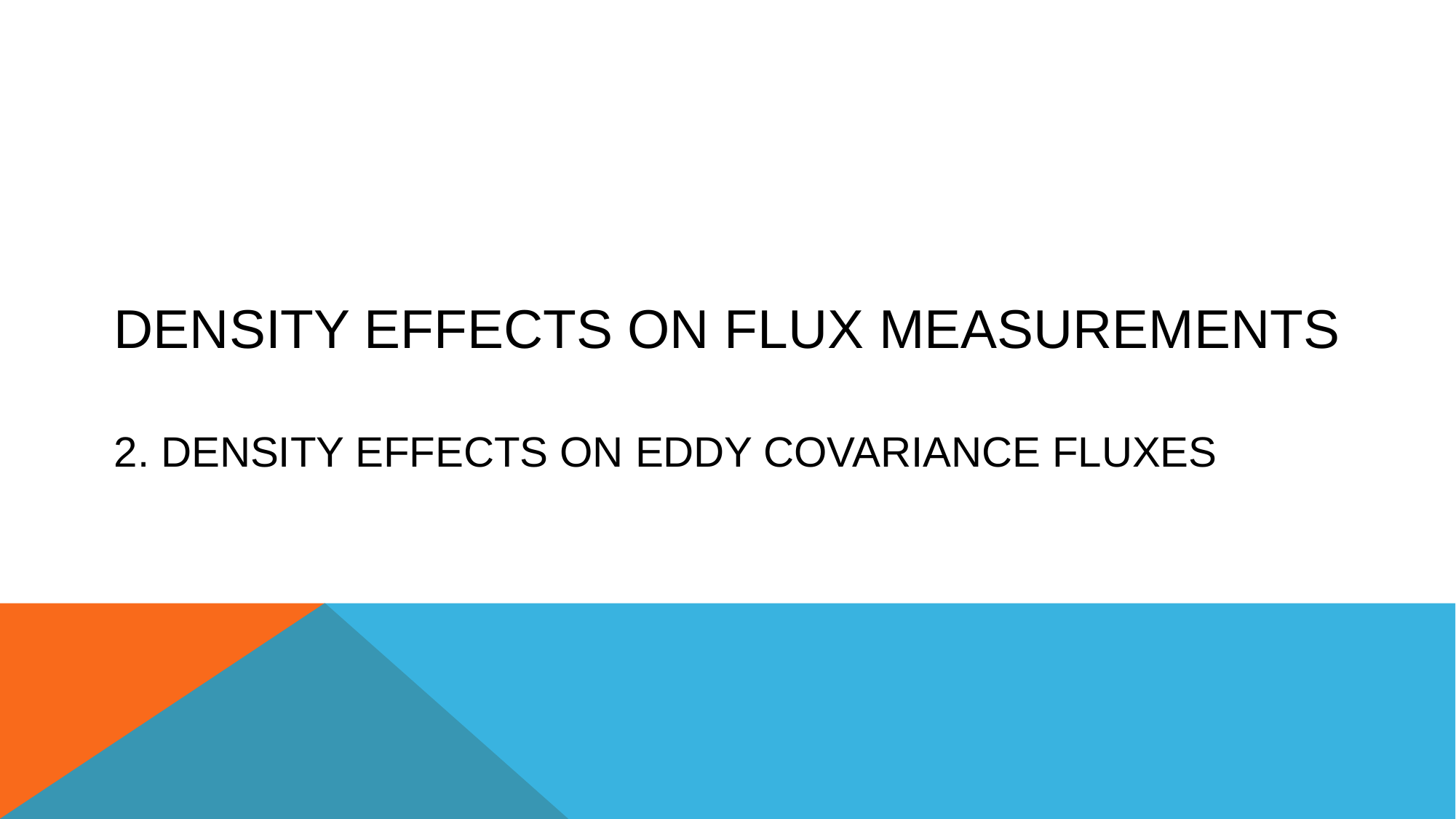

# Density effects on flux measurements 2. Density effects on eddy covariance fluxes